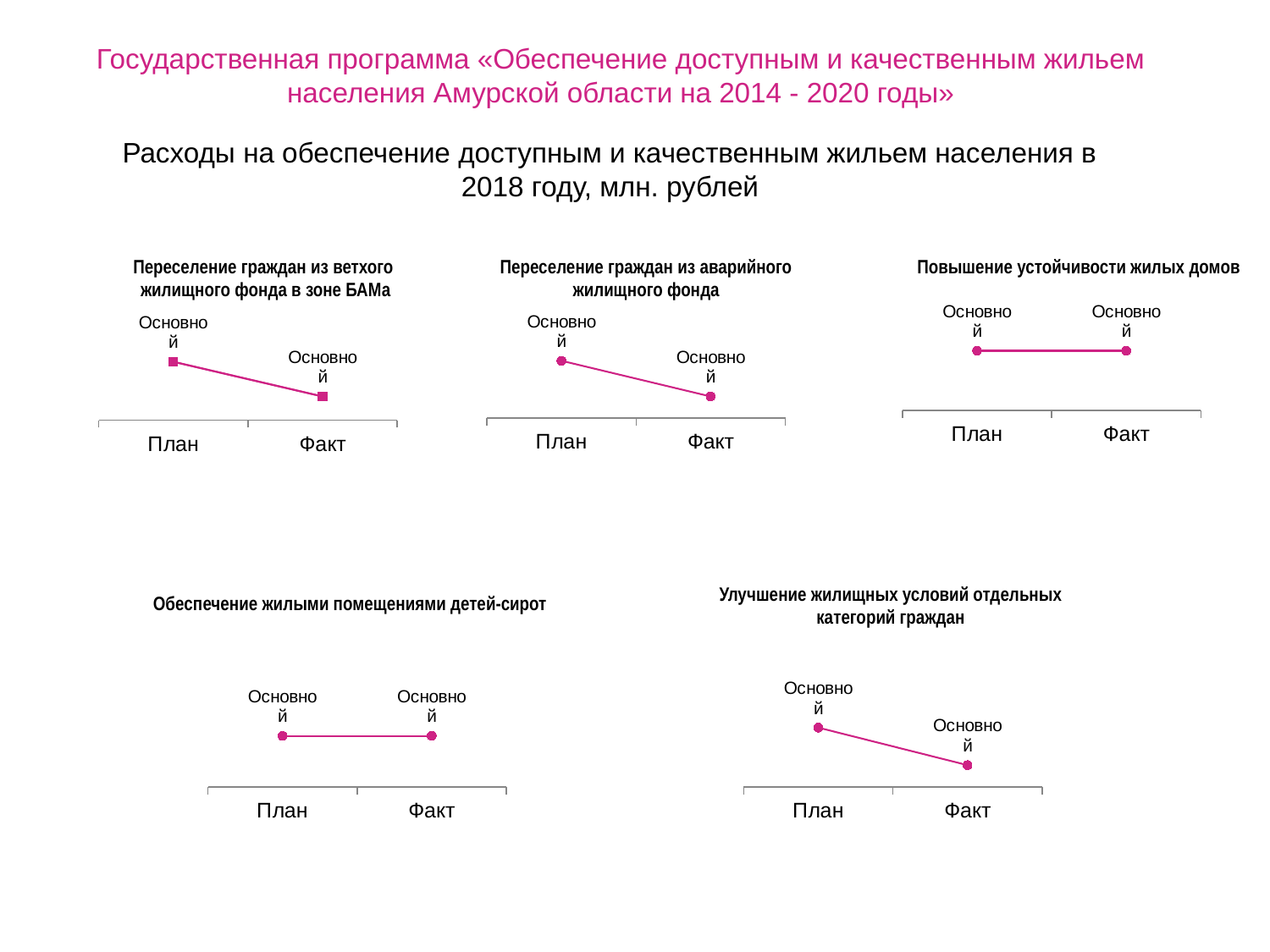

# Государственная программа «Обеспечение доступным и качественным жильем населения Амурской области на 2014 - 2020 годы»
Расходы на обеспечение доступным и качественным жильем населения в 2018 году, млн. рублей

Переселение граждан из ветхого
 жилищного фонда в зоне БАМа
Переселение граждан из аварийного
 жилищного фонда
Повышение устойчивости жилых домов

### Chart

| Category | Ряд 1 |
|---|---|
| План | 13.3 |
| Факт | 13.3 |

### Chart

| Category | Ряд 1 | Ряд 1 |
|---|---|---|
| План | 174.2 | 174.2 |
| Факт | 171.7 | 171.7 |

### Chart

| Category | Ряд 1 |
|---|---|
| План | 246.3 |
| Факт | 220.6 |
Улучшение жилищных условий отдельных
 категорий граждан
Обеспечение жилыми помещениями детей-сирот

### Chart

| Category | Ряд 1 |
|---|---|
| План | 114.5 |
| Факт | 114.5 |

### Chart

| Category | Ряд 1 |
|---|---|
| План | 106.8 |
| Факт | 104.4 |